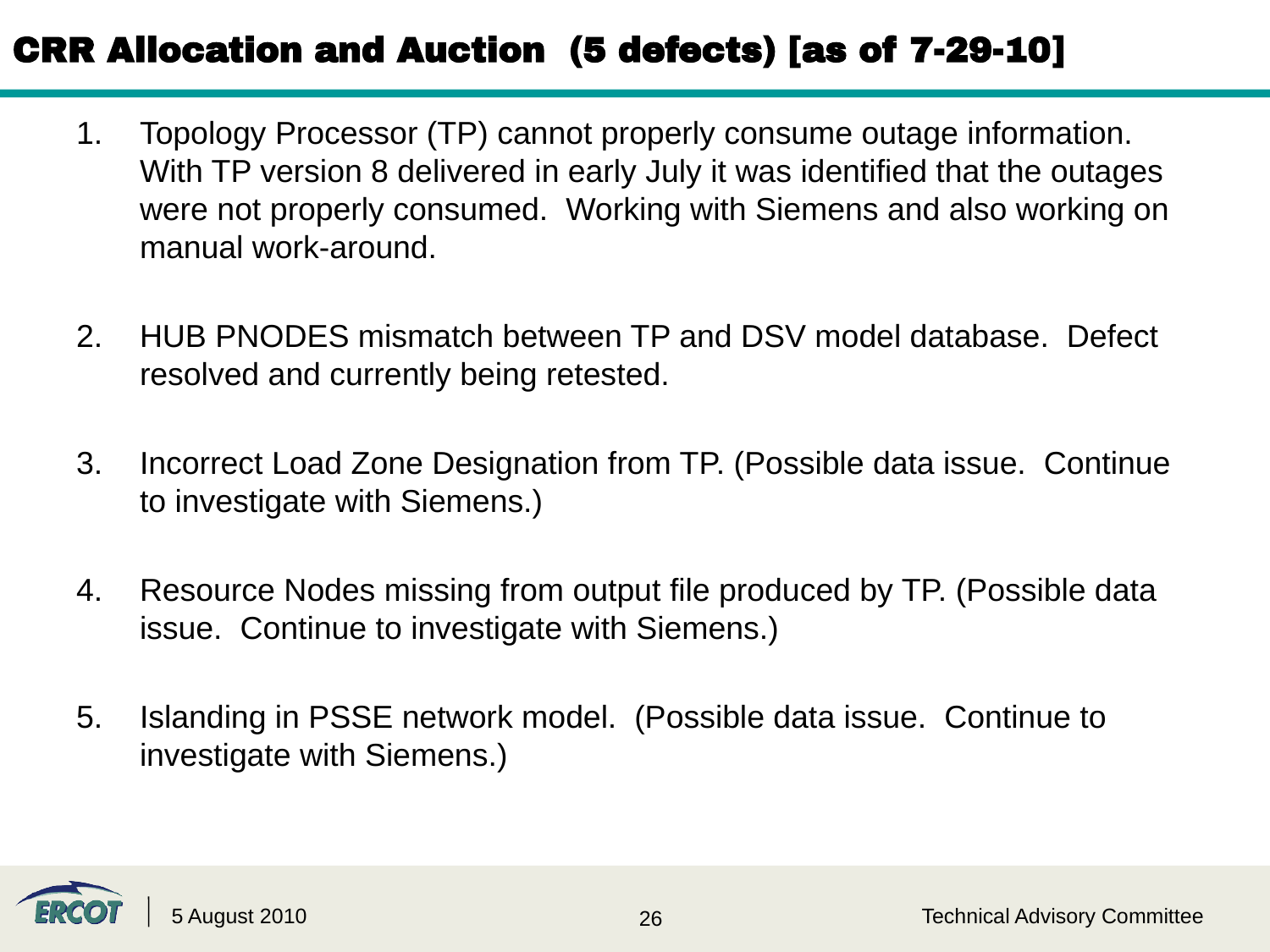

# CRR Allocation and Auction  (5 defects) [as of 7-29-10]
Topology Processor (TP) cannot properly consume outage information.  With TP version 8 delivered in early July it was identified that the outages were not properly consumed.  Working with Siemens and also working on manual work-around.

HUB PNODES mismatch between TP and DSV model database.  Defect resolved and currently being retested.

Incorrect Load Zone Designation from TP. (Possible data issue.  Continue to investigate with Siemens.)

Resource Nodes missing from output file produced by TP. (Possible data issue.  Continue to investigate with Siemens.)

Islanding in PSSE network model.  (Possible data issue.  Continue to investigate with Siemens.)

5 August 2010
Technical Advisory Committee